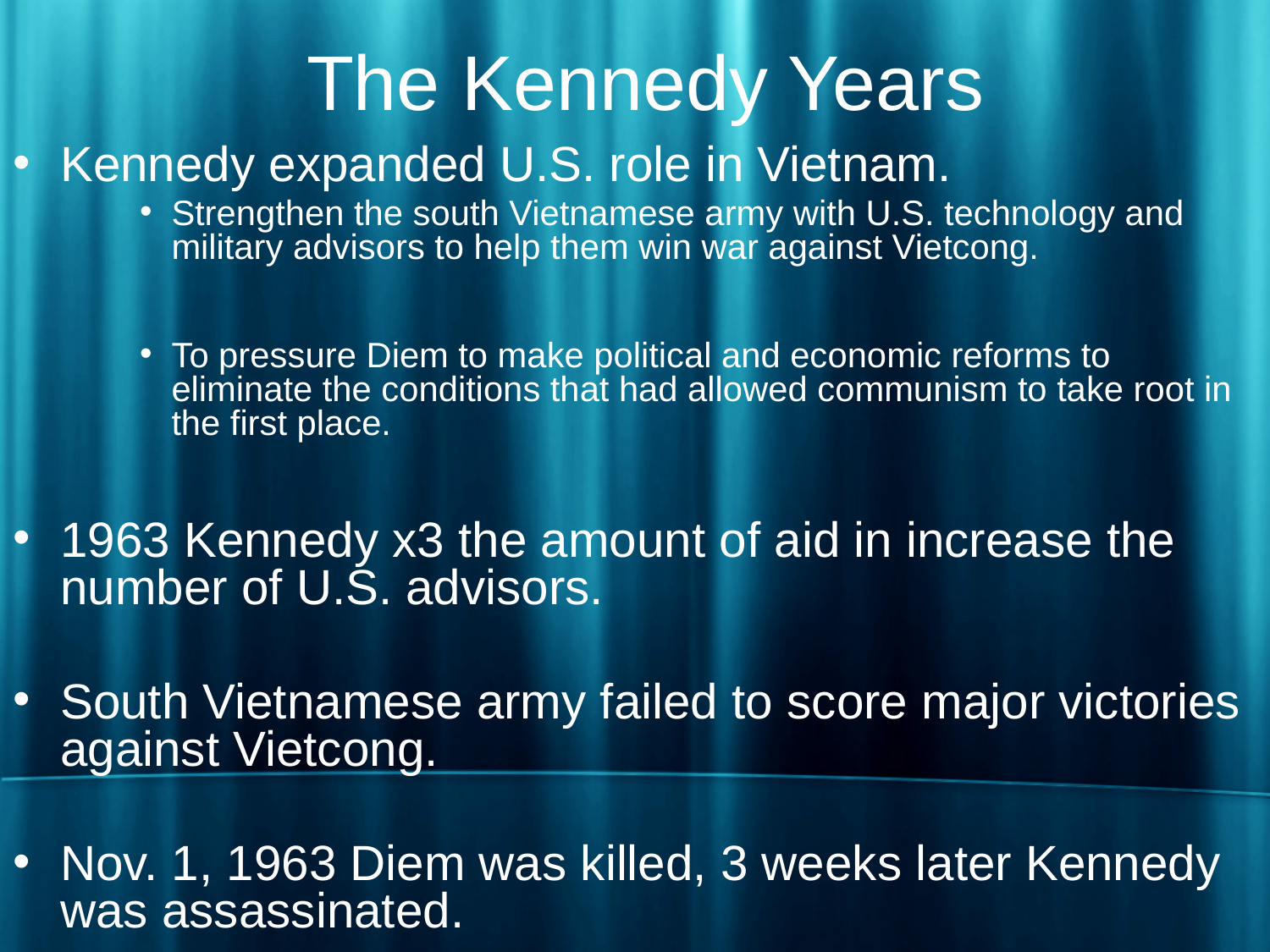

# The Kennedy Years
Kennedy expanded U.S. role in Vietnam.
Strengthen the south Vietnamese army with U.S. technology and military advisors to help them win war against Vietcong.

To pressure Diem to make political and economic reforms to eliminate the conditions that had allowed communism to take root in the first place.

1963 Kennedy x3 the amount of aid in increase the number of U.S. advisors.

South Vietnamese army failed to score major victories against Vietcong.

Nov. 1, 1963 Diem was killed, 3 weeks later Kennedy was assassinated.